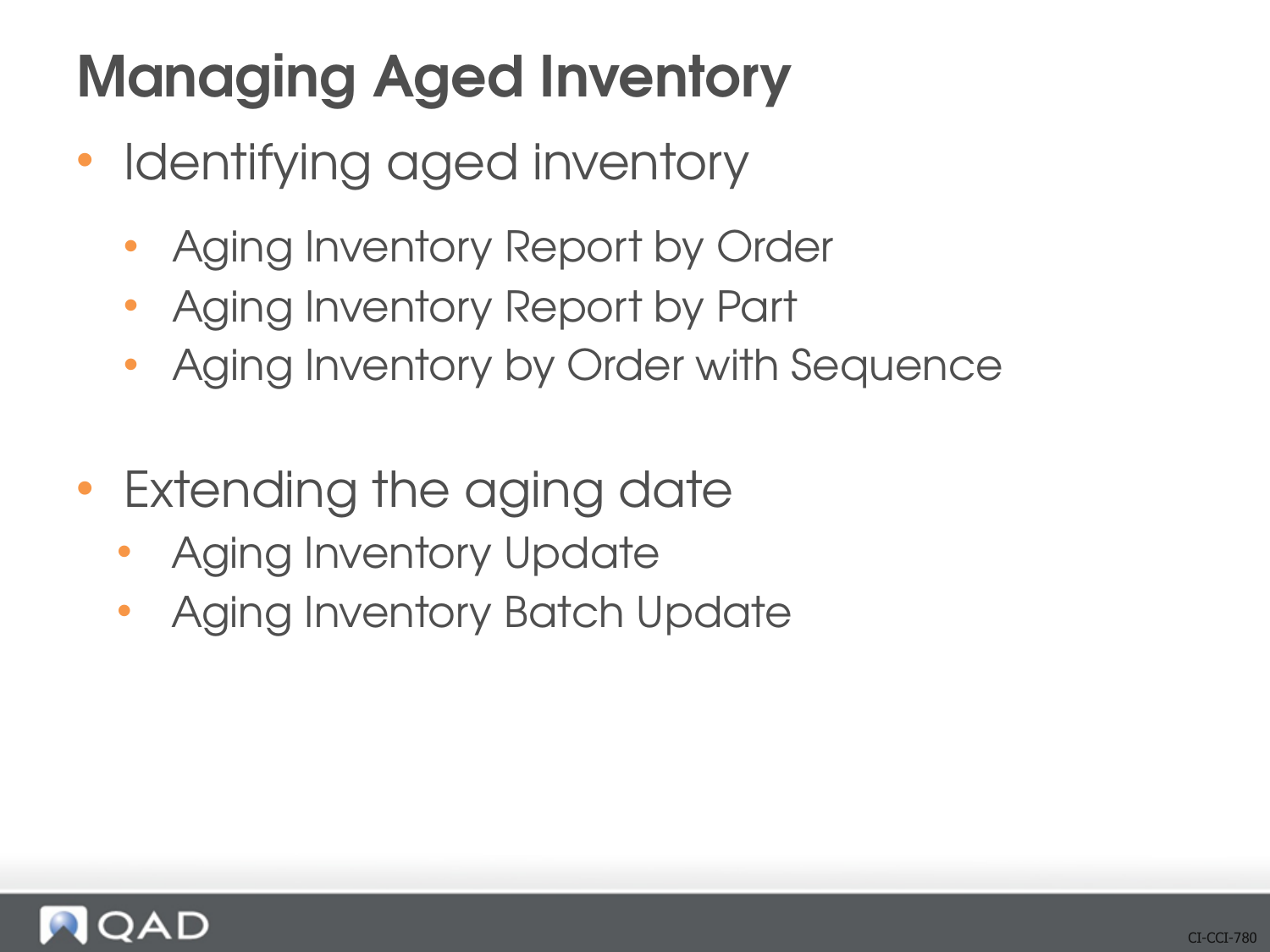

# Managing Aged Inventory
Identifying aged inventory

Aging Inventory Report by Order
Aging Inventory Report by Part
Aging Inventory by Order with Sequence

Extending the aging date
Aging Inventory Update
Aging Inventory Batch Update

CI-CCI-780